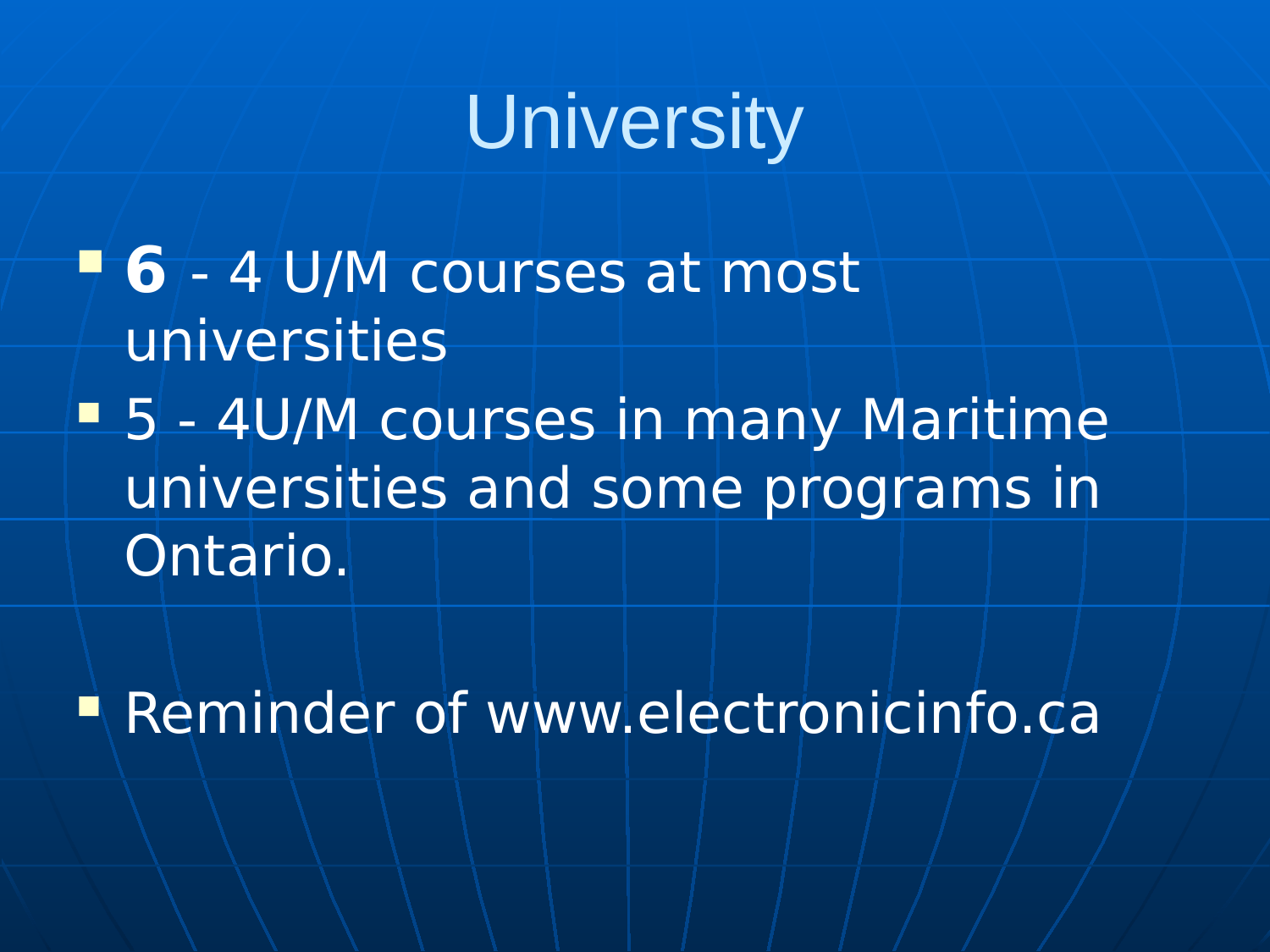

# University
6 - 4 U/M courses at most universities
5 - 4U/M courses in many Maritime universities and some programs in Ontario.

Reminder of www.electronicinfo.ca